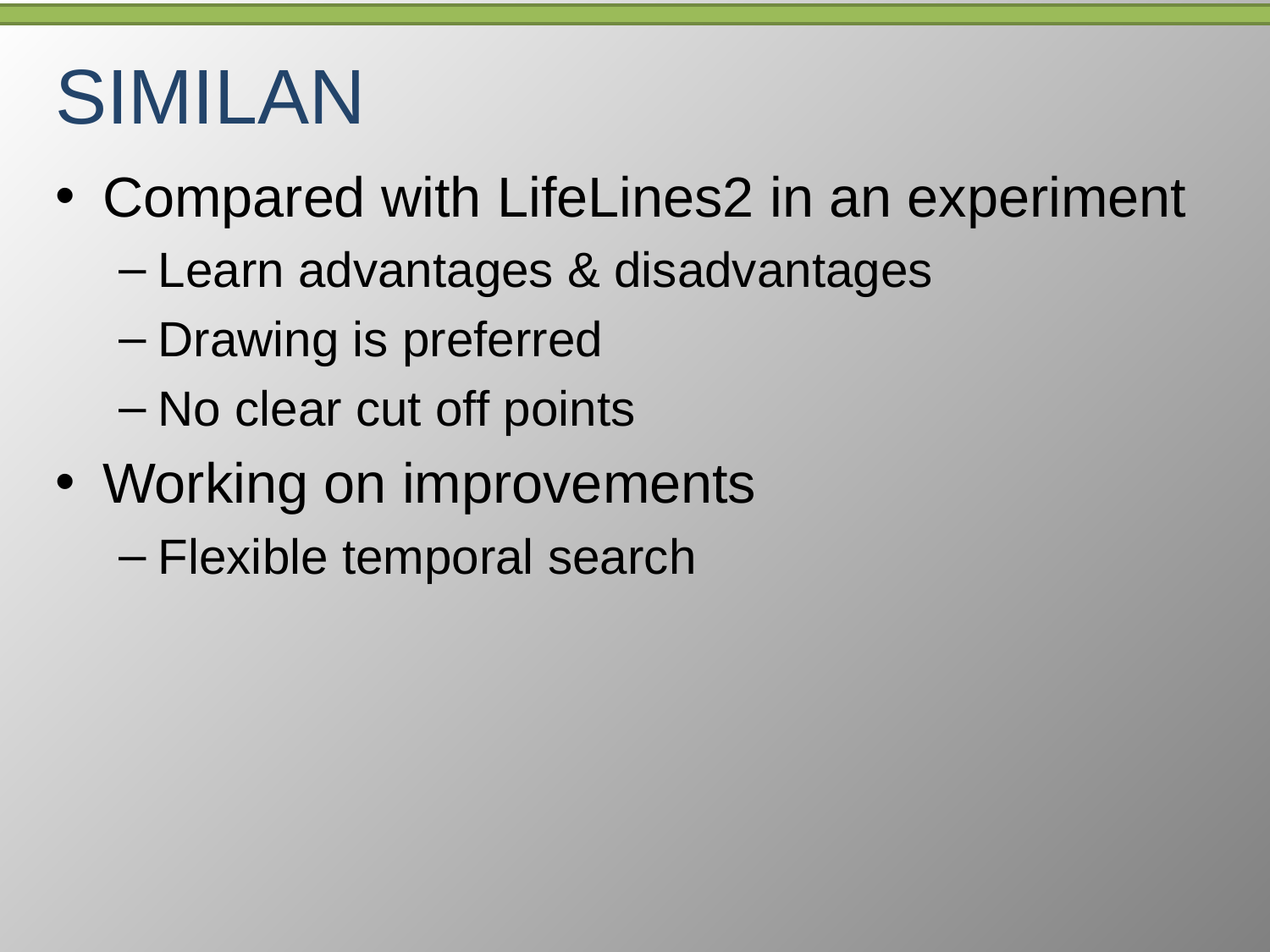

# similan
Compared with LifeLines2 in an experiment
Learn advantages & disadvantages
Drawing is preferred
No clear cut off points
Working on improvements
Flexible temporal search